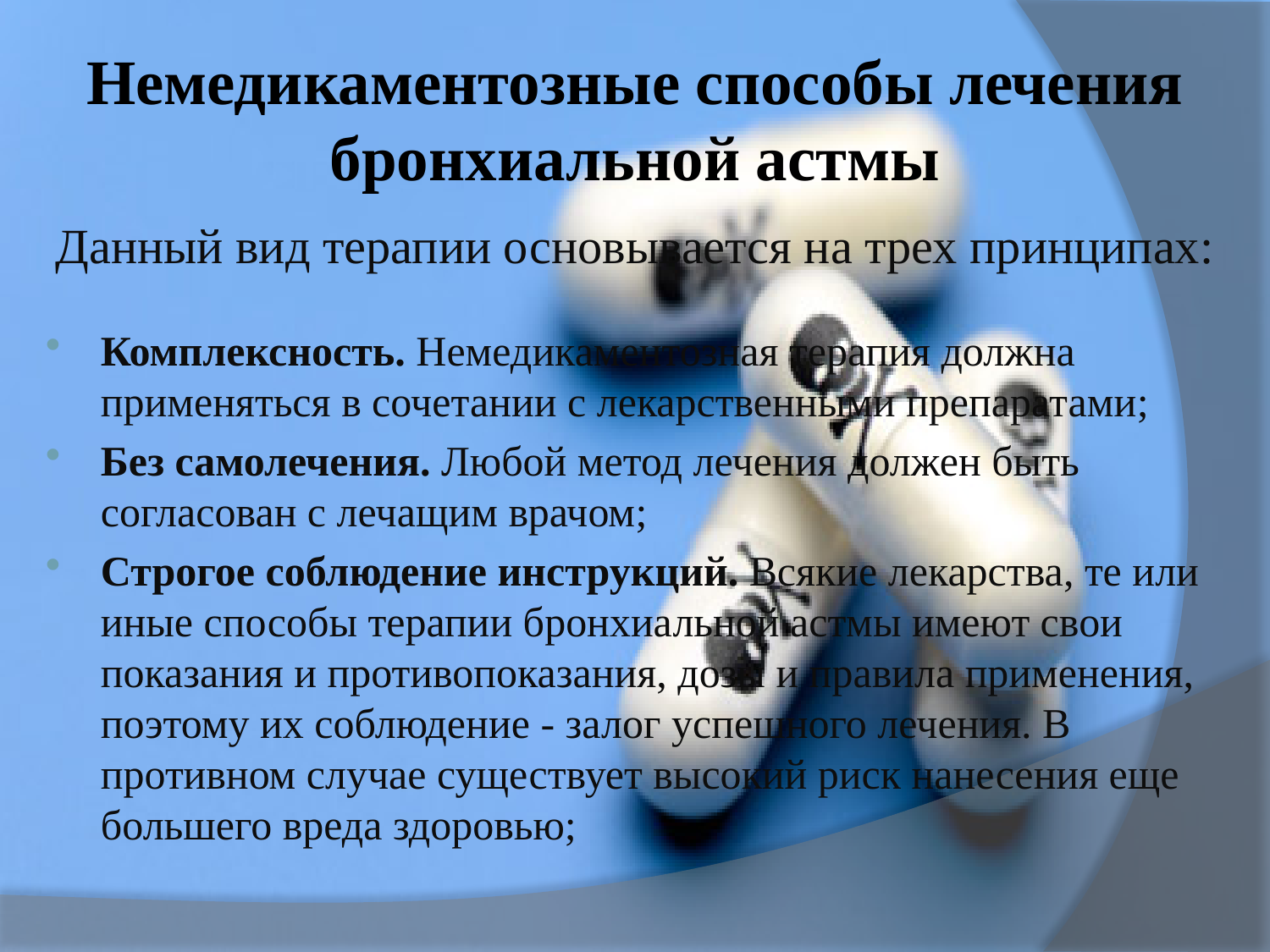

# Немедикаментозные способы лечения бронхиальной астмы
Данный вид терапии основывается на трех принципах:
Комплексность. Немедикаментозная терапия должна применяться в сочетании с лекарственными препаратами;
Без самолечения. Любой метод лечения должен быть согласован с лечащим врачом;
Строгое соблюдение инструкций. Всякие лекарства, те или иные способы терапии бронхиальной астмы имеют свои показания и противопоказания, дозы и правила применения, поэтому их соблюдение - залог успешного лечения. В противном случае существует высокий риск нанесения еще большего вреда здоровью;